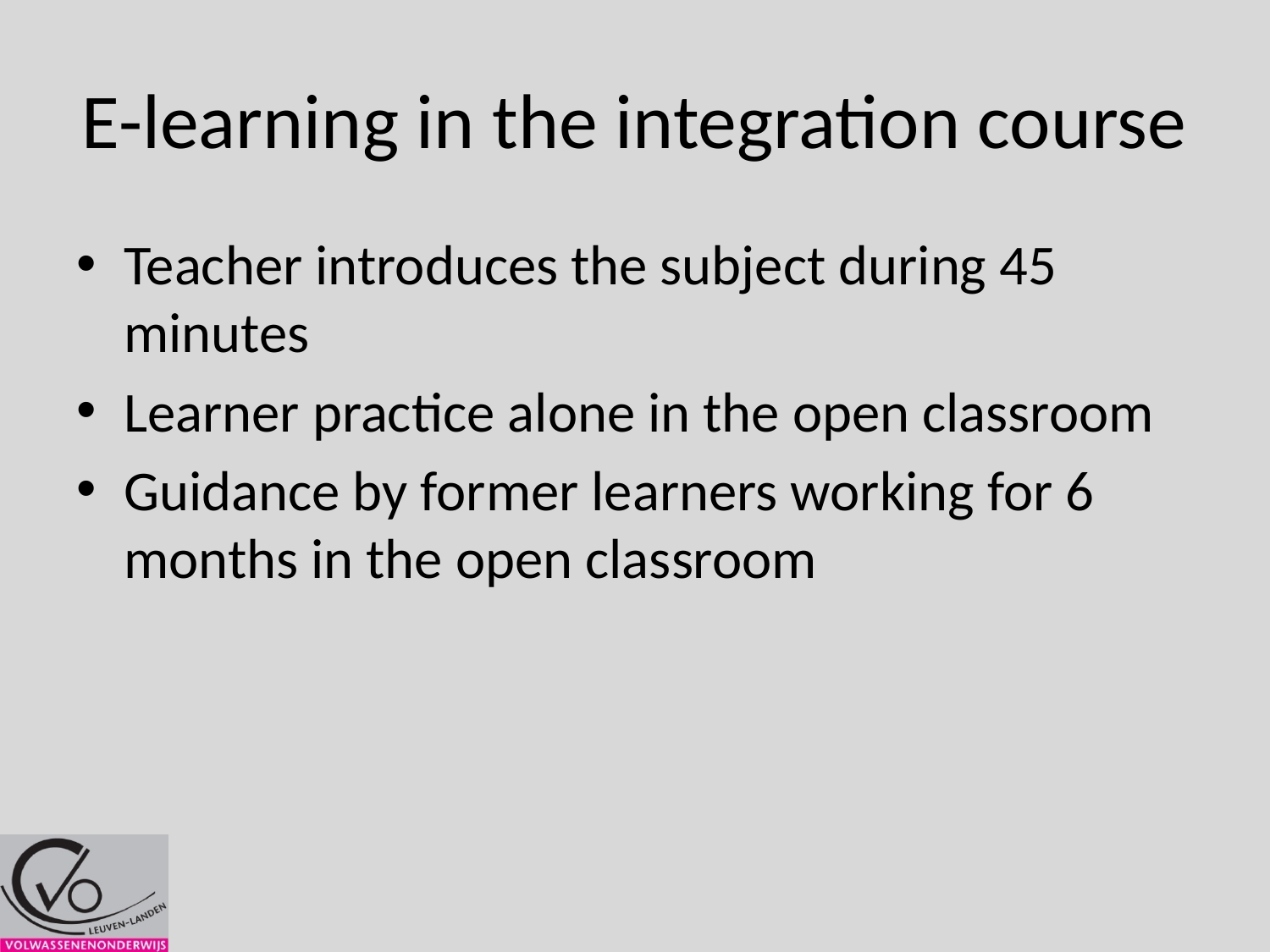

# E-learning in the integration course
Teacher introduces the subject during 45 minutes
Learner practice alone in the open classroom
Guidance by former learners working for 6 months in the open classroom